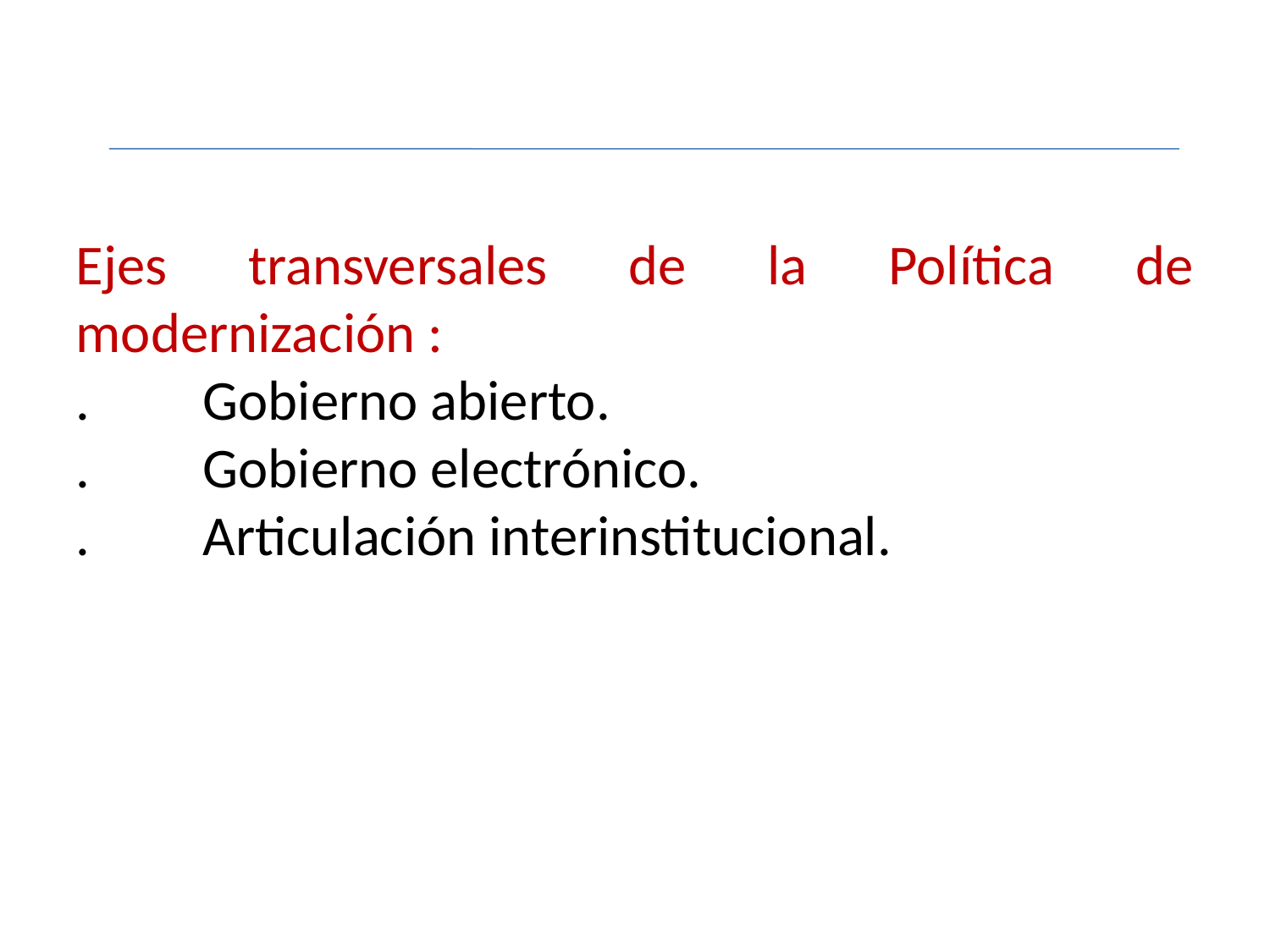

Ejes transversales de la Política de modernización :
.	Gobierno abierto.
. 	Gobierno electrónico.
.	Articulación interinstitucional.